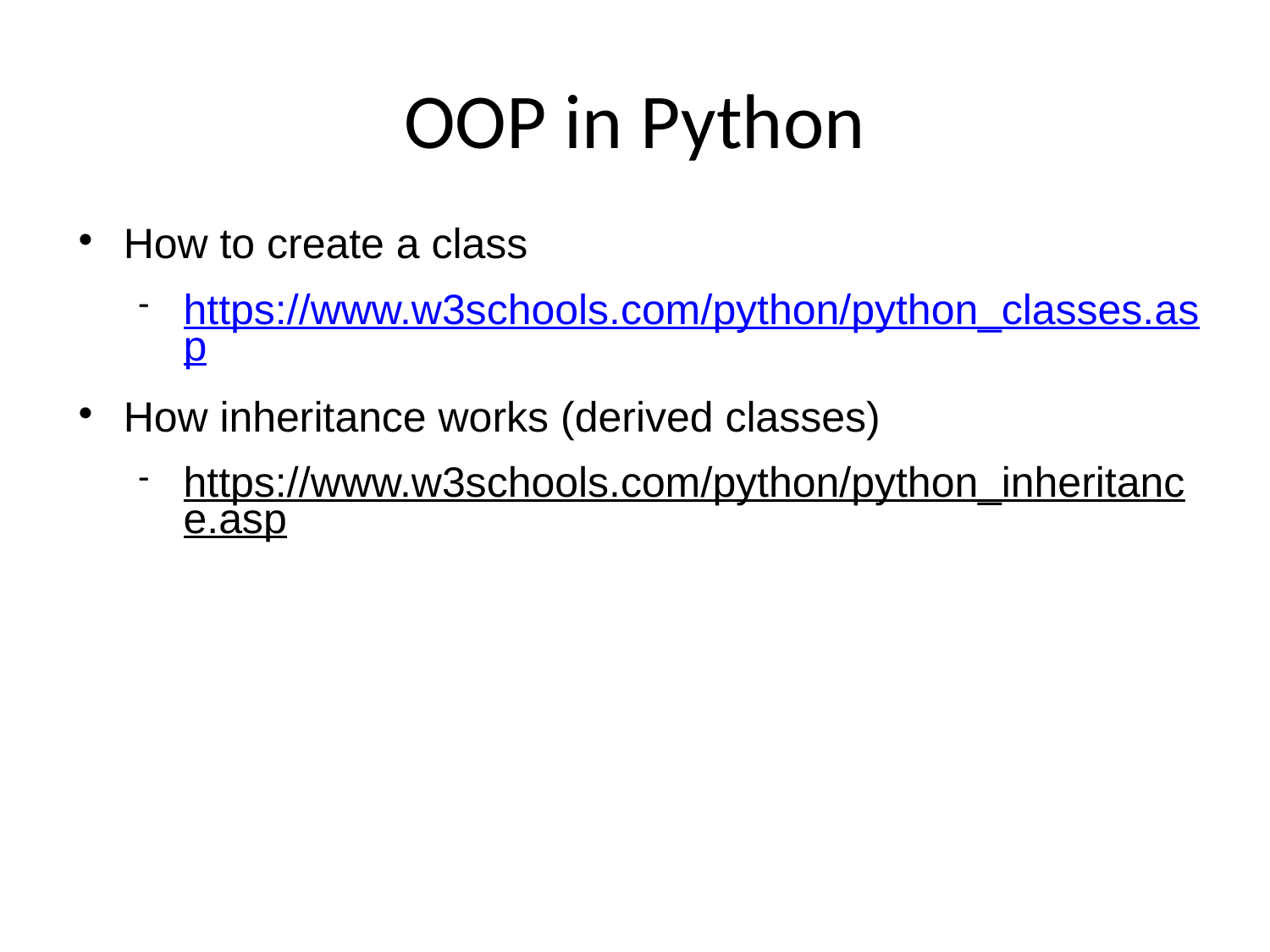

# OOP in Python
How to create a class
https://www.w3schools.com/python/python_classes.asp
How inheritance works (derived classes)
https://www.w3schools.com/python/python_inheritance.asp